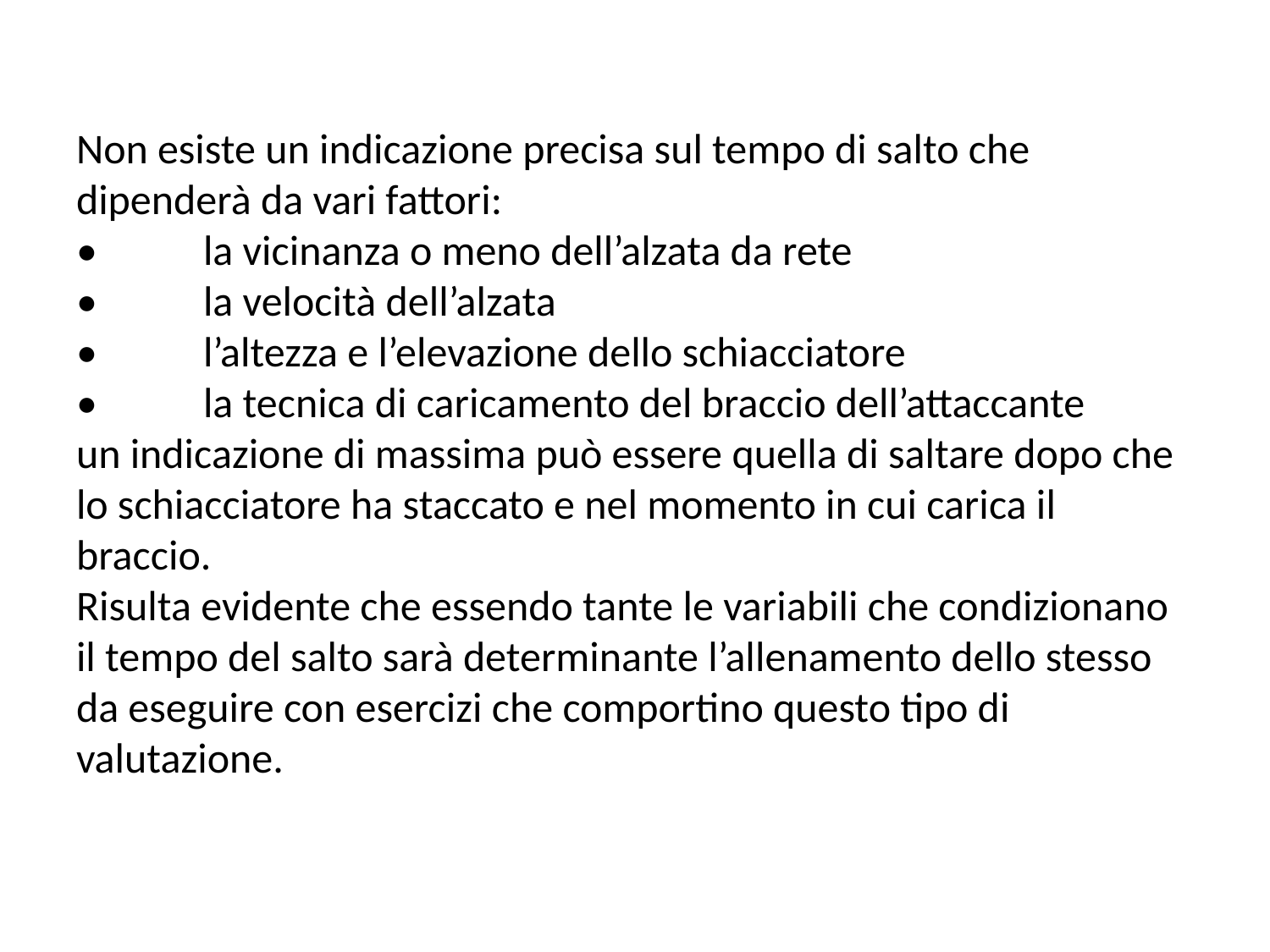

# Non esiste un indicazione precisa sul tempo di salto che dipenderà da vari fattori: •	la vicinanza o meno dell’alzata da rete •	la velocità dell’alzata •	l’altezza e l’elevazione dello schiacciatore •	la tecnica di caricamento del braccio dell’attaccante un indicazione di massima può essere quella di saltare dopo che lo schiacciatore ha staccato e nel momento in cui carica il braccio. Risulta evidente che essendo tante le variabili che condizionano il tempo del salto sarà determinante l’allenamento dello stesso da eseguire con esercizi che comportino questo tipo di valutazione.